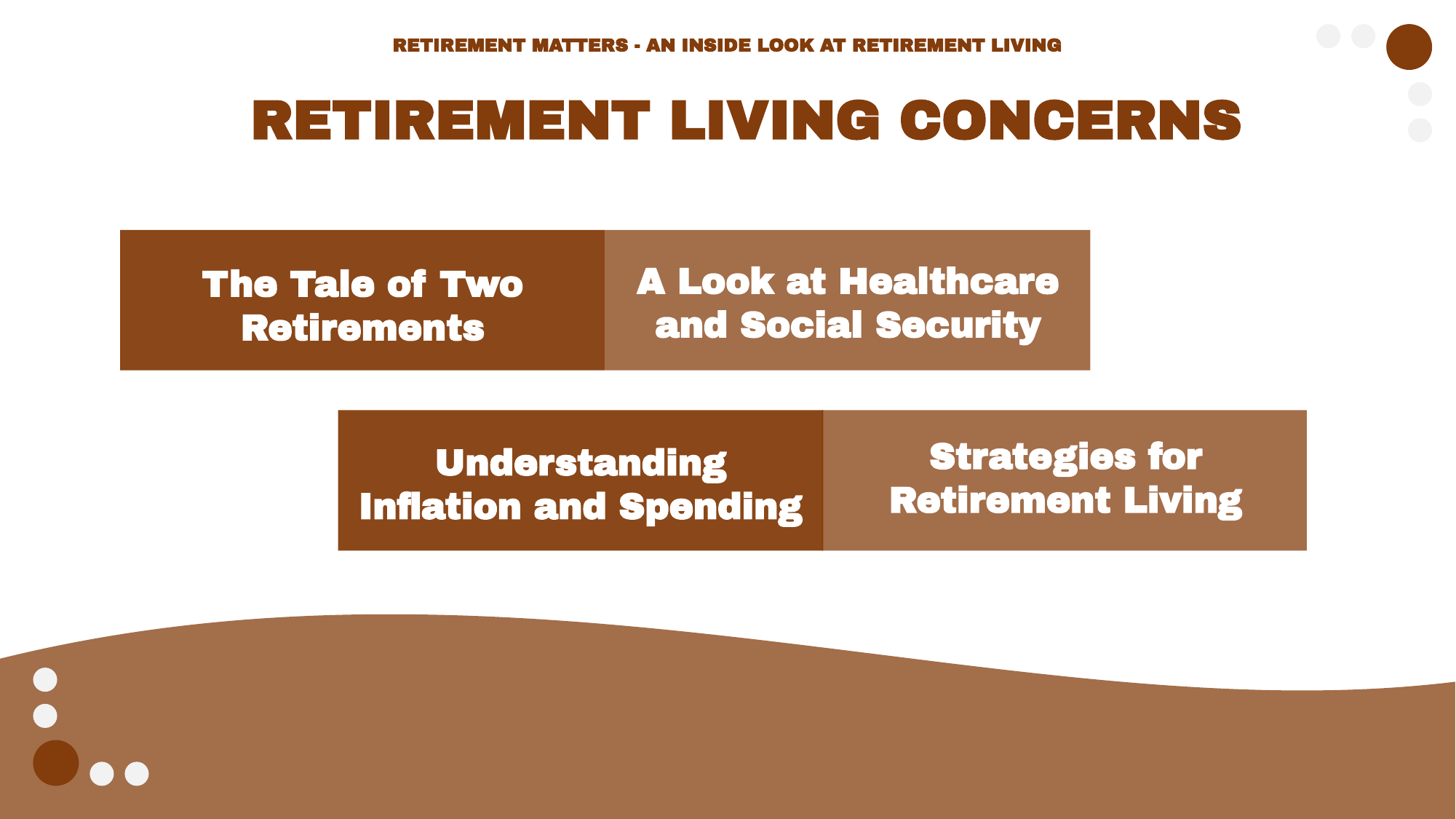

RETIREMENT MATTERS - AN INSIDE LOOK AT RETIREMENT LIVING
RETIREMENT LIVING CONCERNS

The Tale of Two Retirements

A Look at Healthcare and Social Security
401(k) & 403(b)
Understanding Inflation and Spending

ROTH IRA
Strategies for Retirement Living